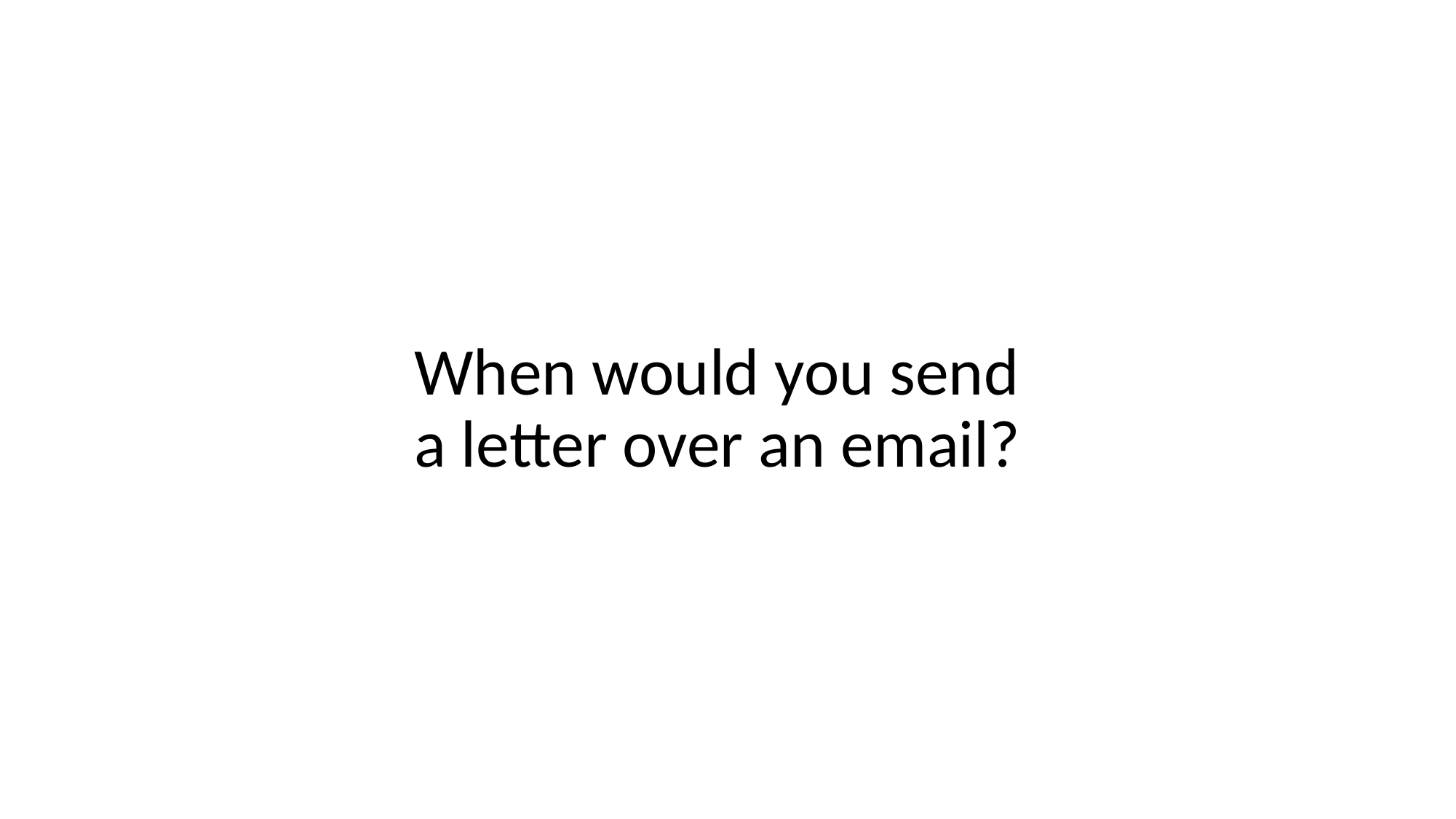

# When would you send a letter over an email?